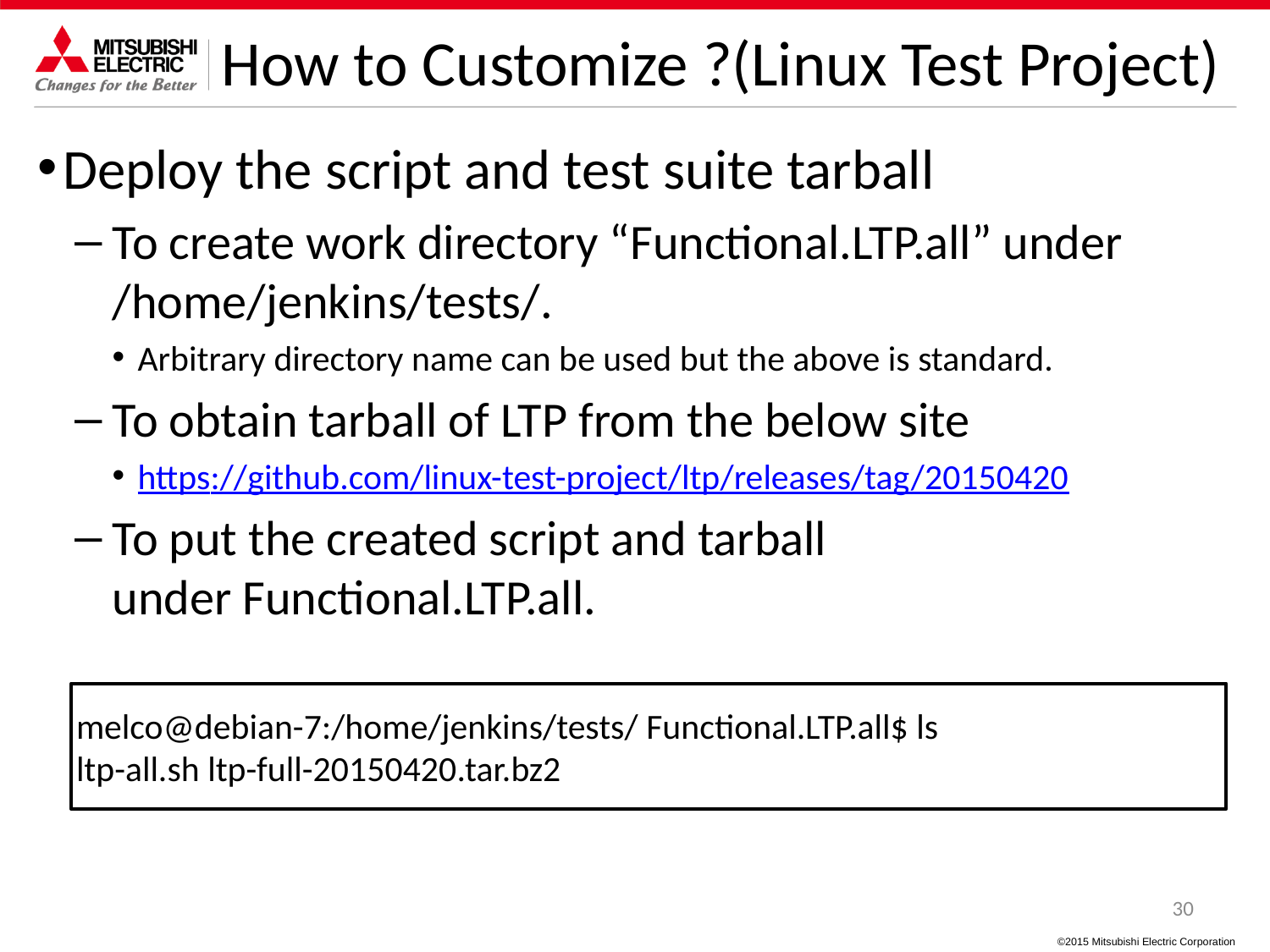

# How to Customize ?(Linux Test Project)
Deploy the script and test suite tarball
To create work directory “Functional.LTP.all” under /home/jenkins/tests/.
Arbitrary directory name can be used but the above is standard.
To obtain tarball of LTP from the below site
https://github.com/linux-test-project/ltp/releases/tag/20150420
To put the created script and tarball
under Functional.LTP.all.
melco@debian-7:/home/jenkins/tests/ Functional.LTP.all$ ls
ltp-all.sh ltp-full-20150420.tar.bz2
30